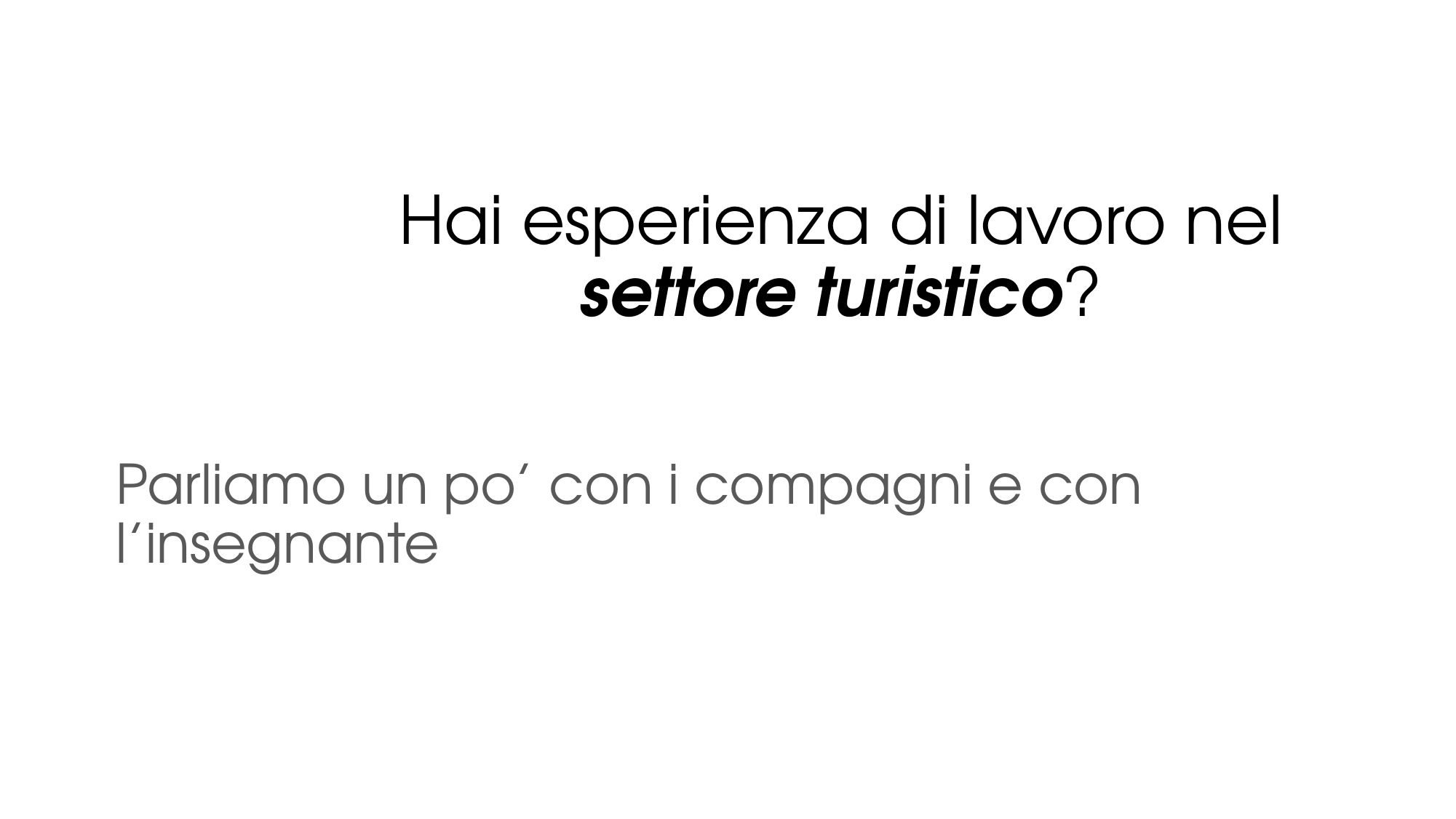

# Hai esperienza di lavoro nel settore turistico?
Parliamo un po’ con i compagni e con l’insegnante